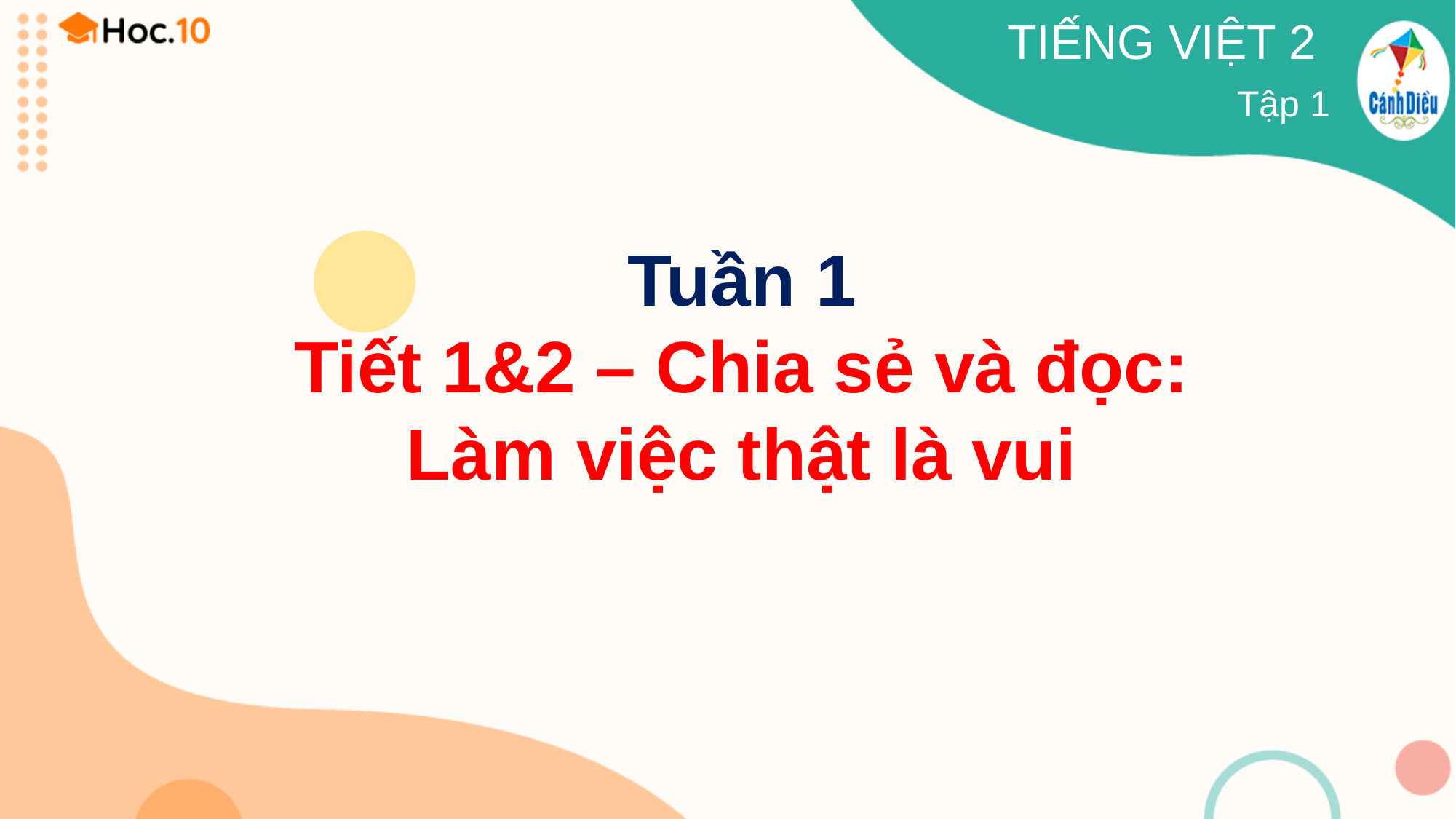

TIẾNG VIỆT 2
Tập 1
Tuần 1
Tiết 1&2 – Chia sẻ và đọc:
Làm việc thật là vui